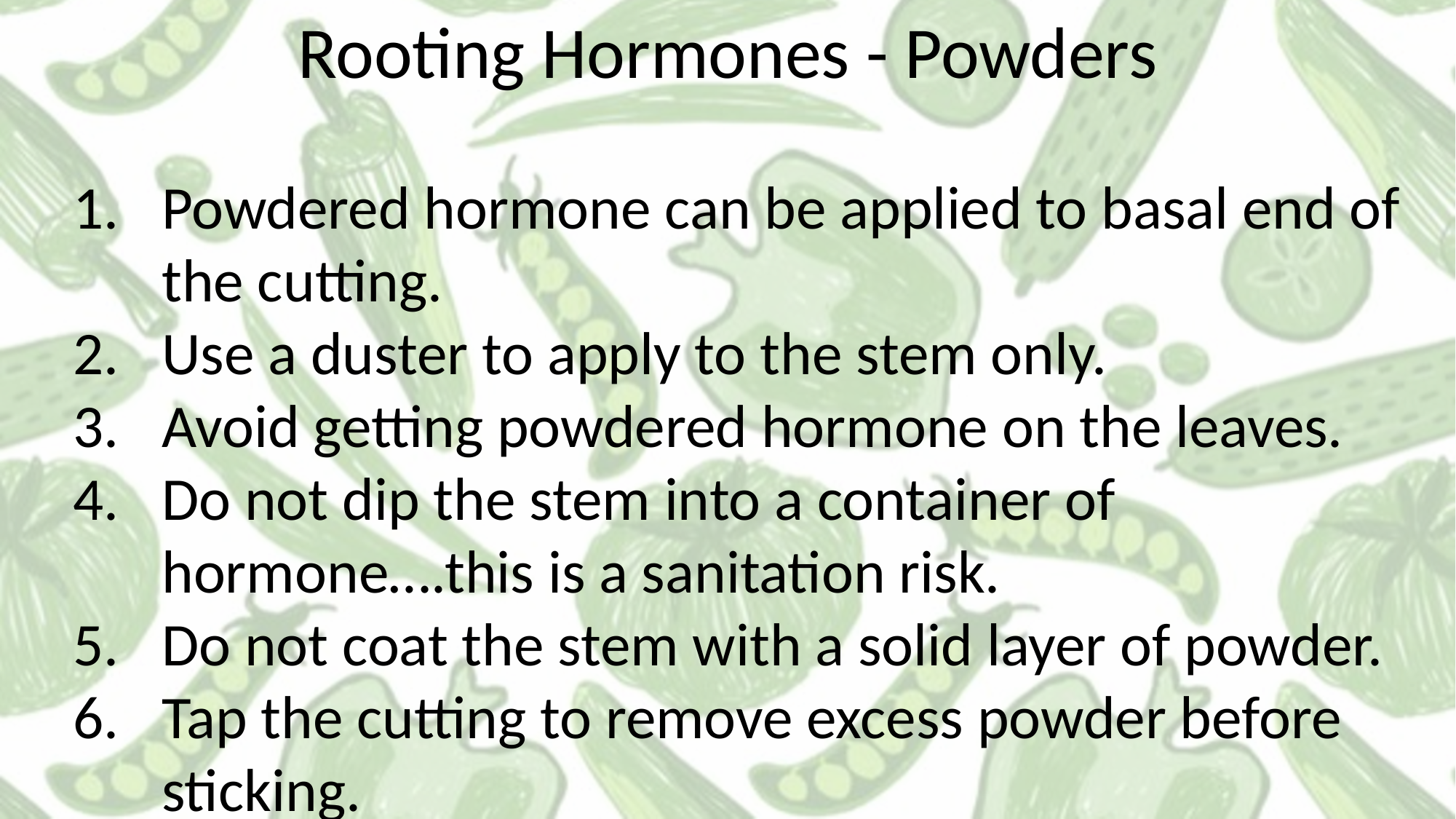

Rooting Hormones - Powders
Powdered hormone can be applied to basal end of the cutting.
Use a duster to apply to the stem only.
Avoid getting powdered hormone on the leaves.
Do not dip the stem into a container of hormone….this is a sanitation risk.
Do not coat the stem with a solid layer of powder.
Tap the cutting to remove excess powder before sticking.